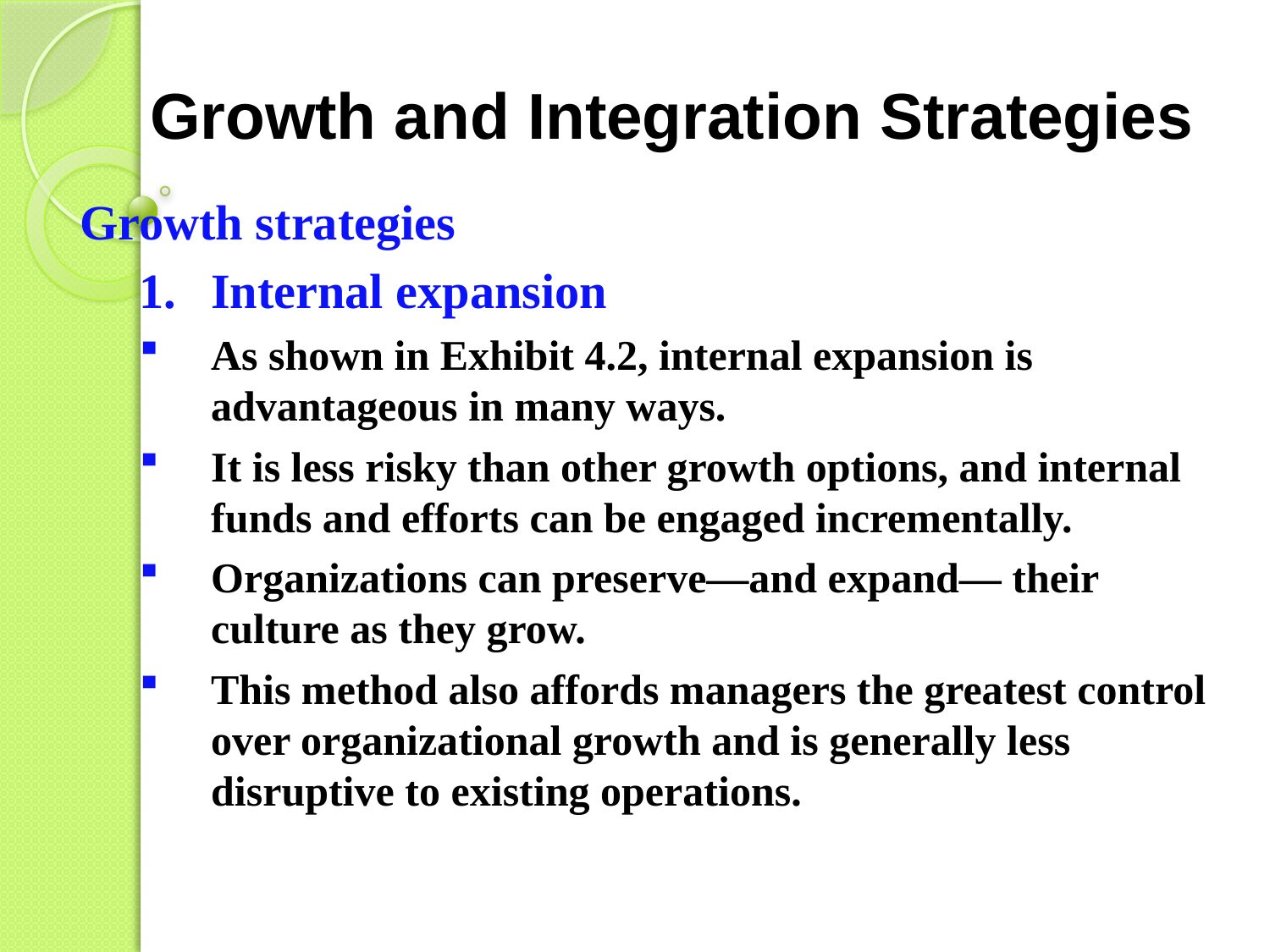

# Growth and Integration Strategies
Growth strategies
Internal expansion
As shown in Exhibit 4.2, internal expansion is advantageous in many ways.
It is less risky than other growth options, and internal funds and efforts can be engaged incrementally.
Organizations can preserve—and expand— their culture as they grow.
This method also affords managers the greatest control over organizational growth and is generally less disruptive to existing operations.